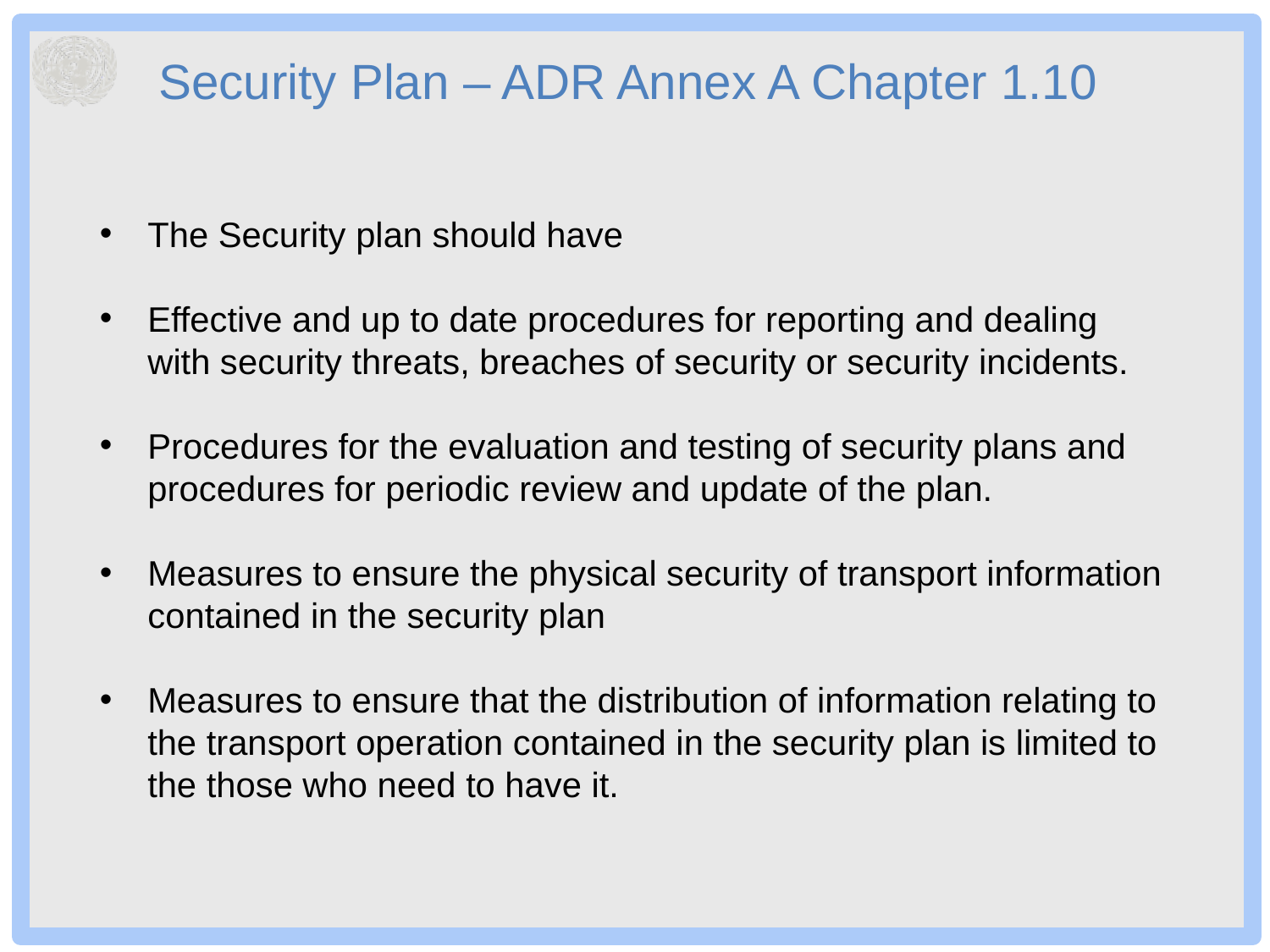

# Security Plan – ADR Annex A Chapter 1.10

The Security plan should have

Effective and up to date procedures for reporting and dealing with security threats, breaches of security or security incidents.

Procedures for the evaluation and testing of security plans and procedures for periodic review and update of the plan.

Measures to ensure the physical security of transport information contained in the security plan

Measures to ensure that the distribution of information relating to the transport operation contained in the security plan is limited to the those who need to have it.